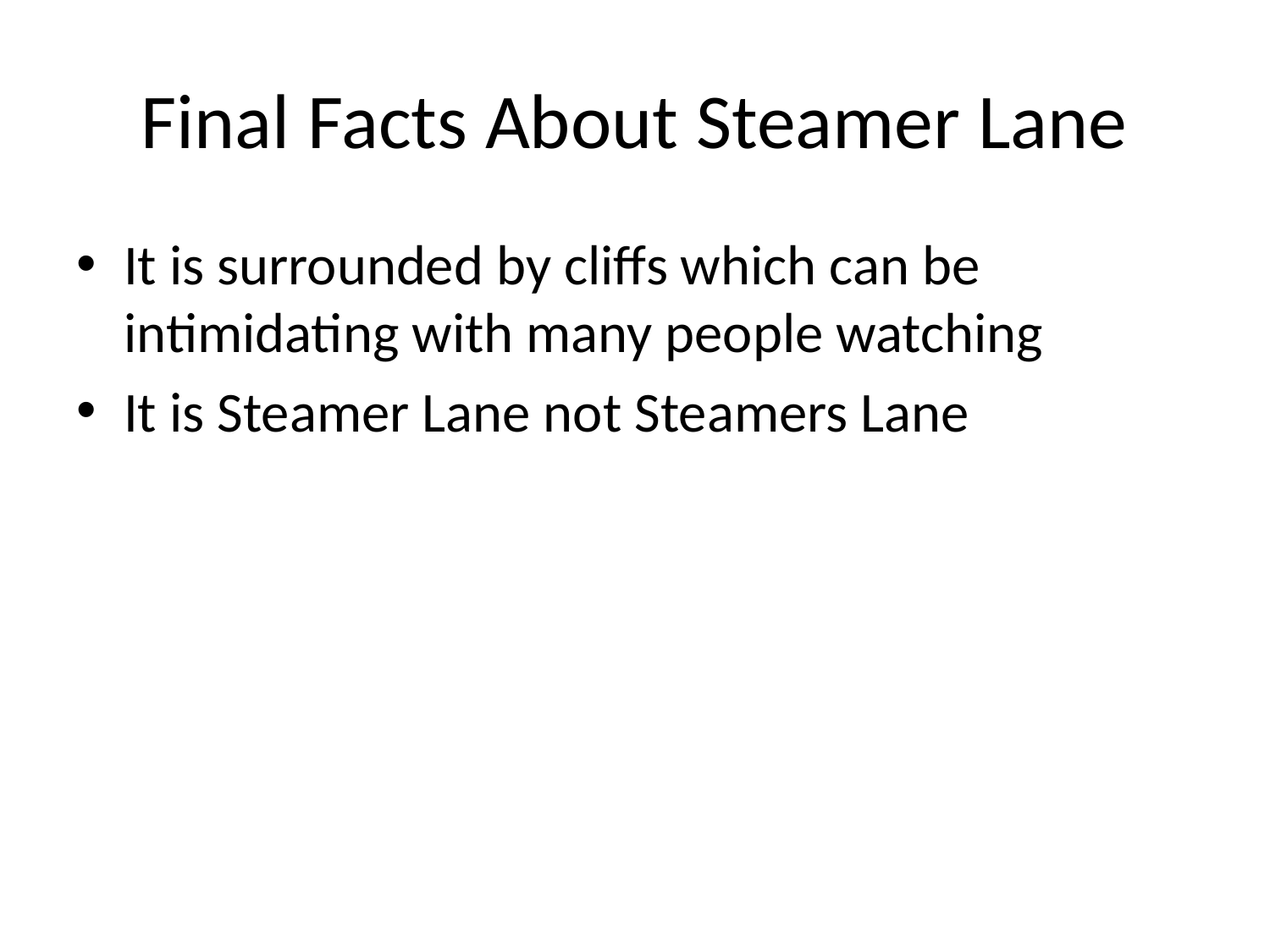

# Final Facts About Steamer Lane
It is surrounded by cliffs which can be intimidating with many people watching
It is Steamer Lane not Steamers Lane